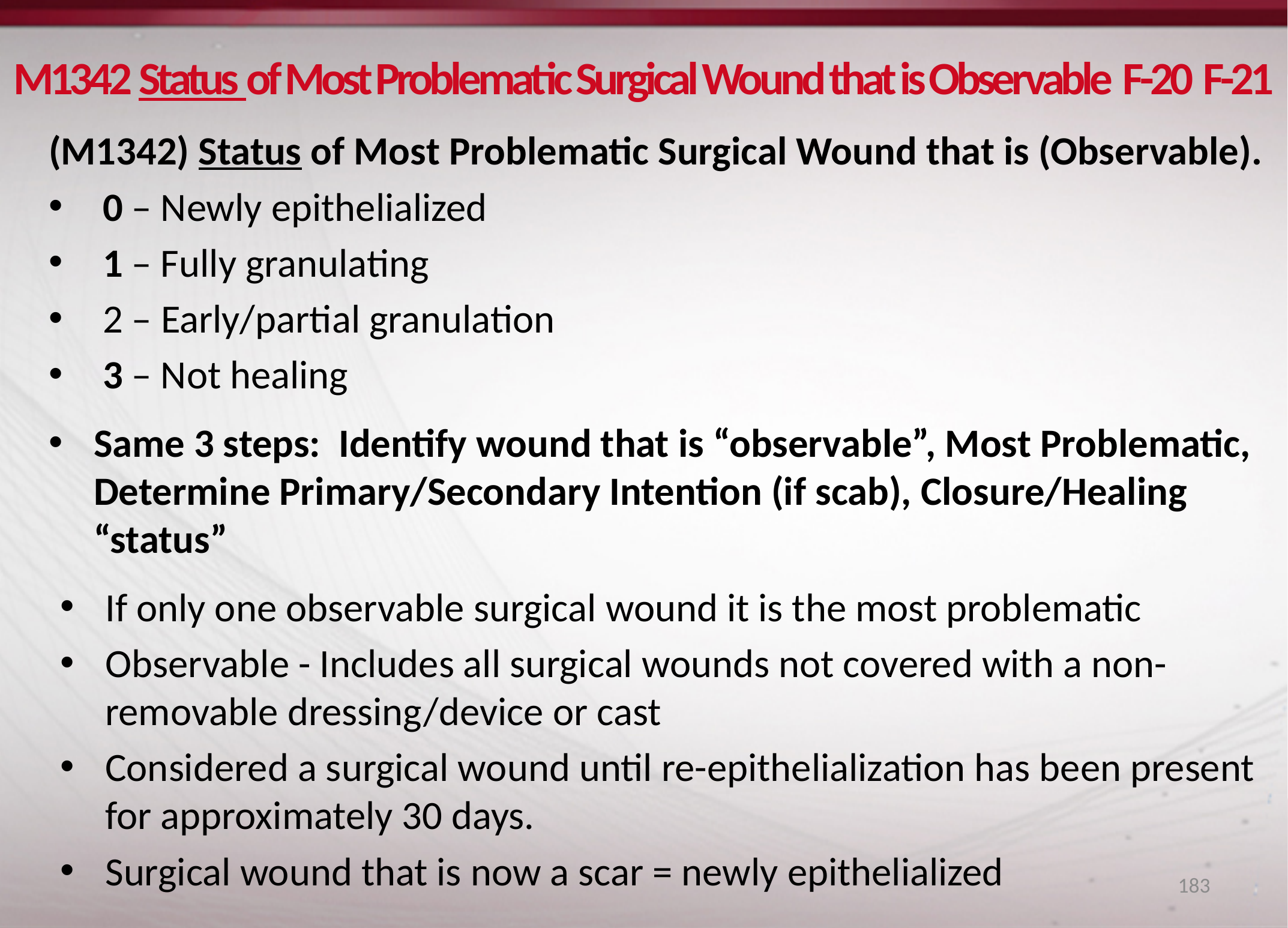

# M1342 Status of Most Problematic Surgical Wound that is Observable  F-20  F-21
(M1342) Status of Most Problematic Surgical Wound that is (Observable).
 0 – Newly epithelialized
 1 – Fully granulating
 2 – Early/partial granulation
 3 – Not healing

Same 3 steps:  Identify wound that is “observable”, Most Problematic,  Determine Primary/Secondary Intention (if scab), Closure/Healing “status”

If only one observable surgical wound it is the most problematic
Observable - Includes all surgical wounds not covered with a non-removable dressing/device or cast
Considered a surgical wound until re-epithelialization has been present for approximately 30 days.
Surgical wound that is now a scar = newly epithelialized
183